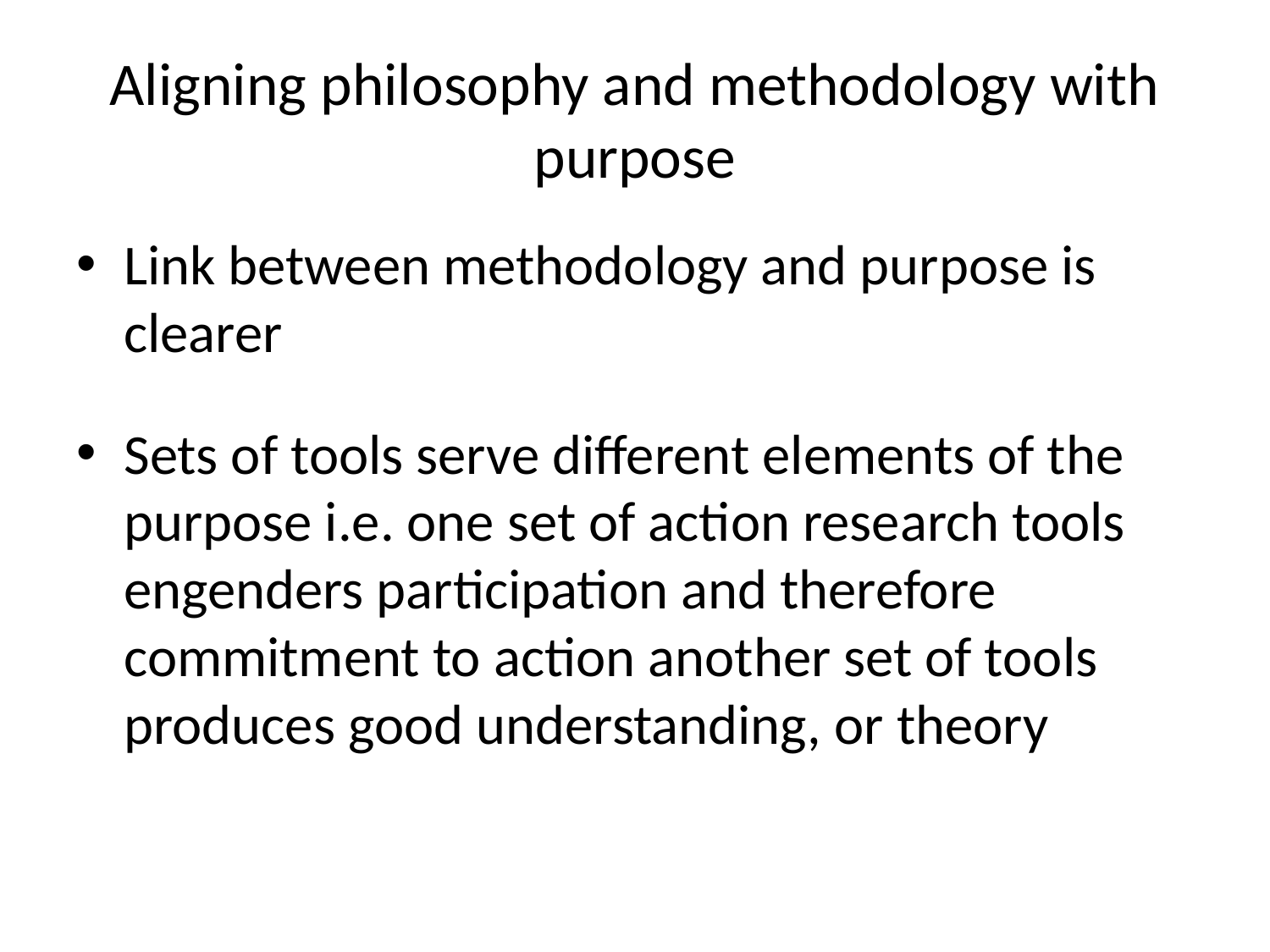

# Aligning philosophy and methodology with purpose
Link between methodology and purpose is clearer
Sets of tools serve different elements of the purpose i.e. one set of action research tools engenders participation and therefore commitment to action another set of tools produces good understanding, or theory